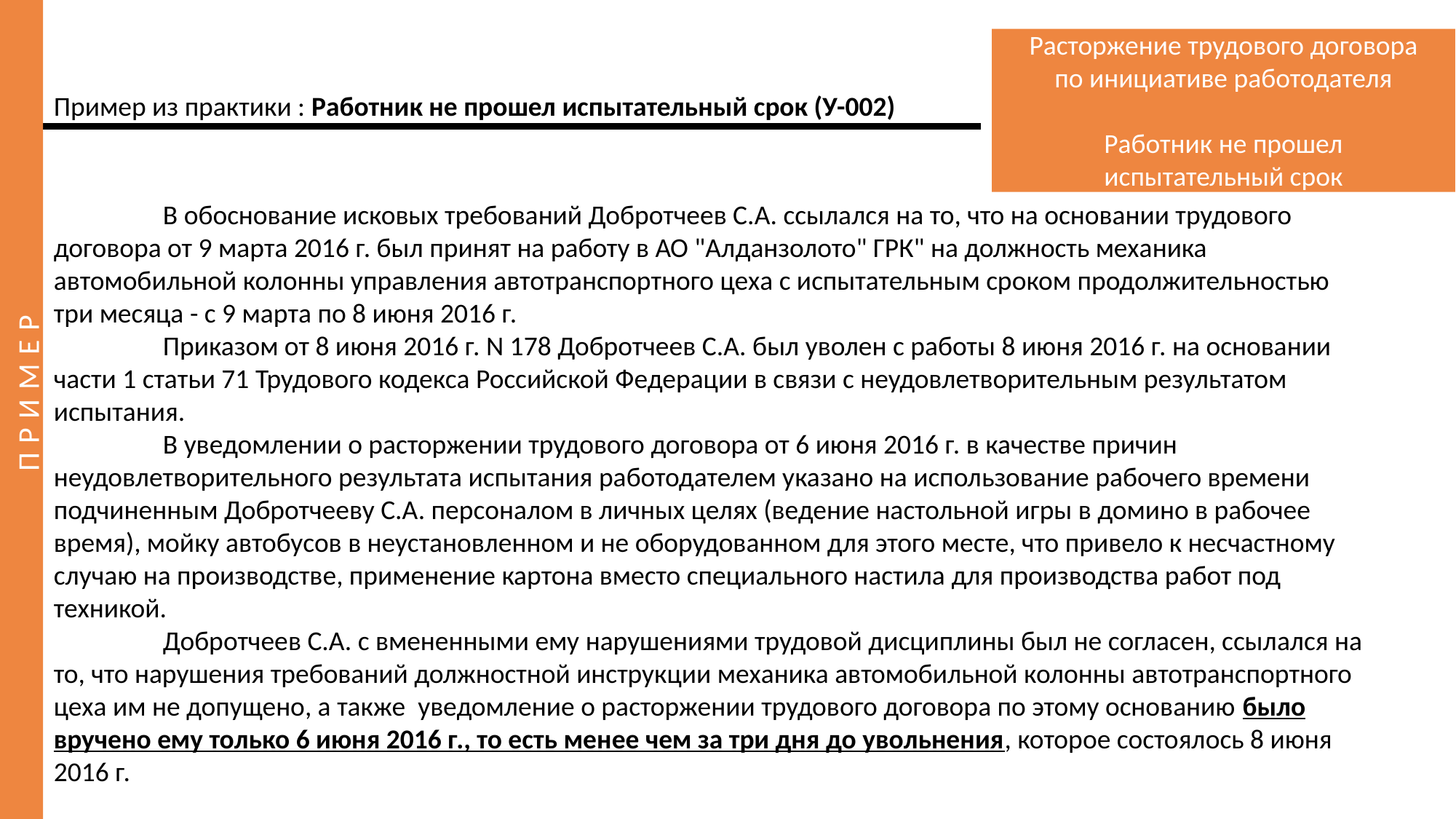

Расторжение трудового договора по инициативе работодателя

Работник не прошел испытательный срок

Пример из практики : Работник не прошел испытательный срок (У-002)
	В обоснование исковых требований Добротчеев С.А. ссылался на то, что на основании трудового договора от 9 марта 2016 г. был принят на работу в АО "Алданзолото" ГРК" на должность механика автомобильной колонны управления автотранспортного цеха с испытательным сроком продолжительностью три месяца - с 9 марта по 8 июня 2016 г.
	Приказом от 8 июня 2016 г. N 178 Добротчеев С.А. был уволен с работы 8 июня 2016 г. на основании части 1 статьи 71 Трудового кодекса Российской Федерации в связи с неудовлетворительным результатом испытания.
	В уведомлении о расторжении трудового договора от 6 июня 2016 г. в качестве причин неудовлетворительного результата испытания работодателем указано на использование рабочего времени подчиненным Добротчееву С.А. персоналом в личных целях (ведение настольной игры в домино в рабочее время), мойку автобусов в неустановленном и не оборудованном для этого месте, что привело к несчастному случаю на производстве, применение картона вместо специального настила для производства работ под техникой.
	Добротчеев С.А. с вмененными ему нарушениями трудовой дисциплины был не согласен, ссылался на то, что нарушения требований должностной инструкции механика автомобильной колонны автотранспортного цеха им не допущено, а также  уведомление о расторжении трудового договора по этому основанию было вручено ему только 6 июня 2016 г., то есть менее чем за три дня до увольнения, которое состоялось 8 июня 2016 г.

ПРИМЕР